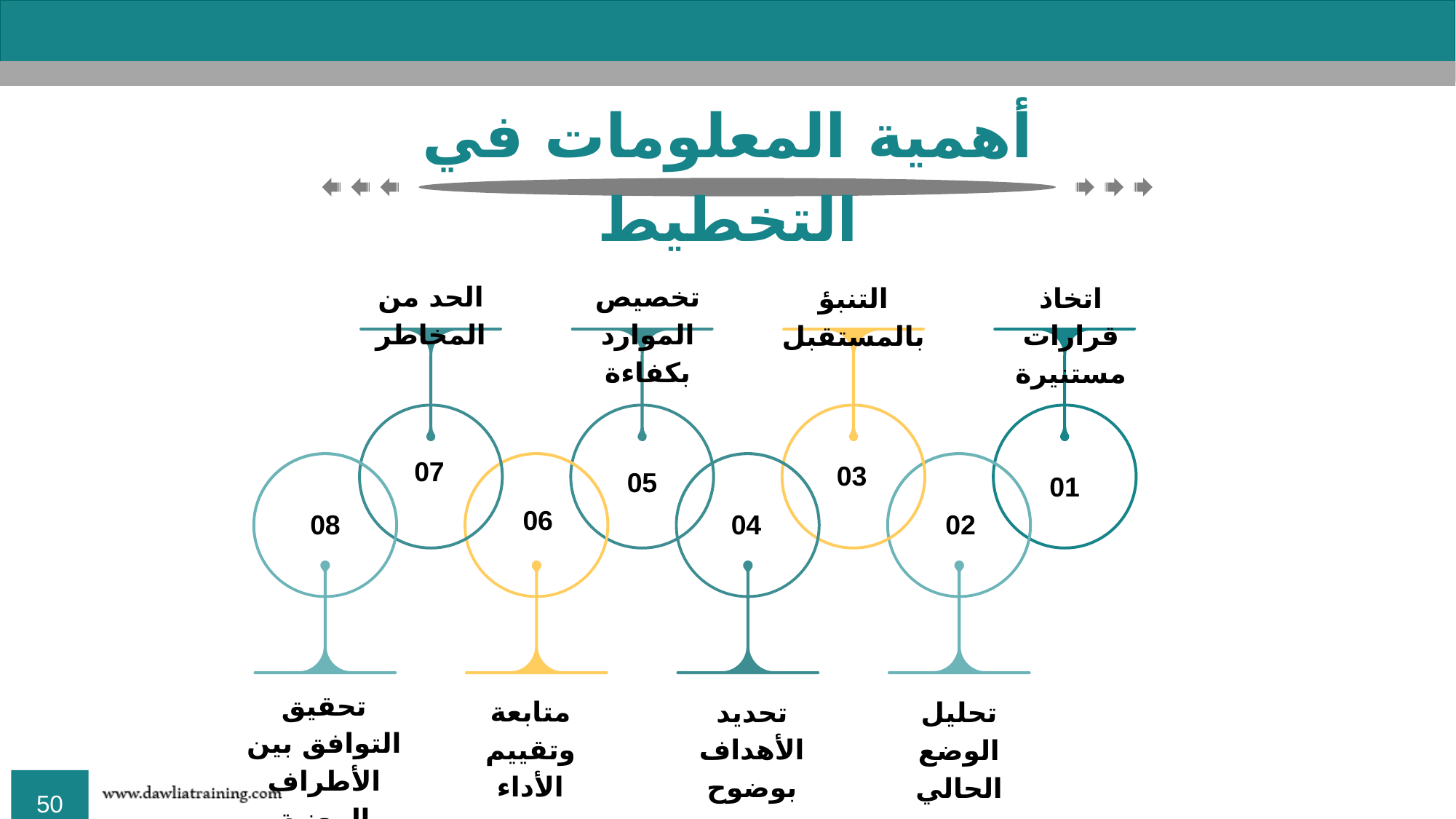

أهمية المعلومات في التخطيط

الحد من المخاطر

07
تخصيص الموارد بكفاءة

05
اتخاذ قرارات مستنيرة

01
التنبؤ بالمستقبل

03

08
تحقيق التوافق بين الأطراف المعنية

06
متابعة وتقييم الأداء

04
تحديد الأهداف بوضوح

02
تحليل الوضع الحالي